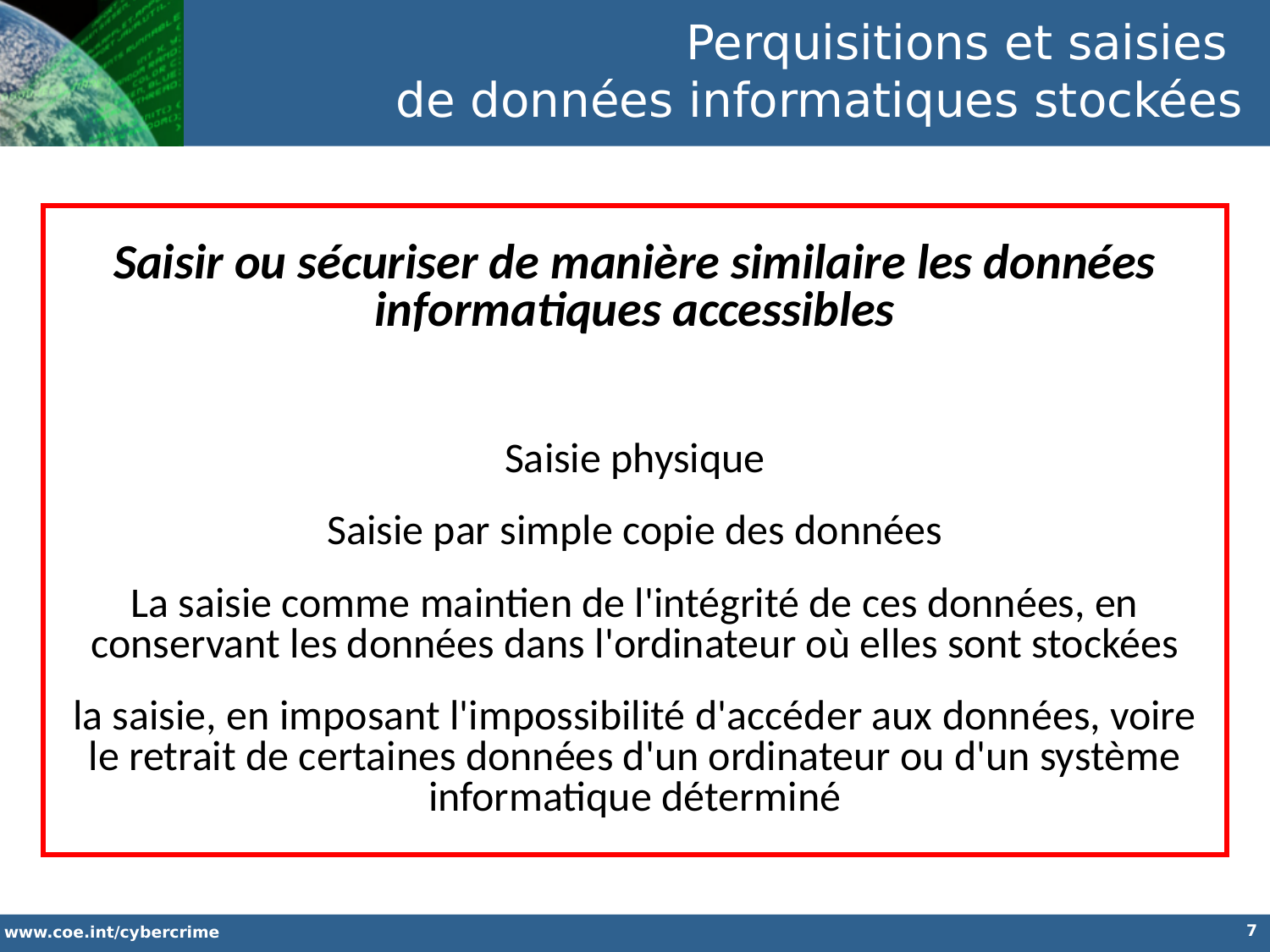

Perquisitions et saisies
de données informatiques stockées
Saisir ou sécuriser de manière similaire les données informatiques accessibles

Saisie physique
Saisie par simple copie des données
La saisie comme maintien de l'intégrité de ces données, en conservant les données dans l'ordinateur où elles sont stockées
la saisie, en imposant l'impossibilité d'accéder aux données, voire le retrait de certaines données d'un ordinateur ou d'un système informatique déterminé